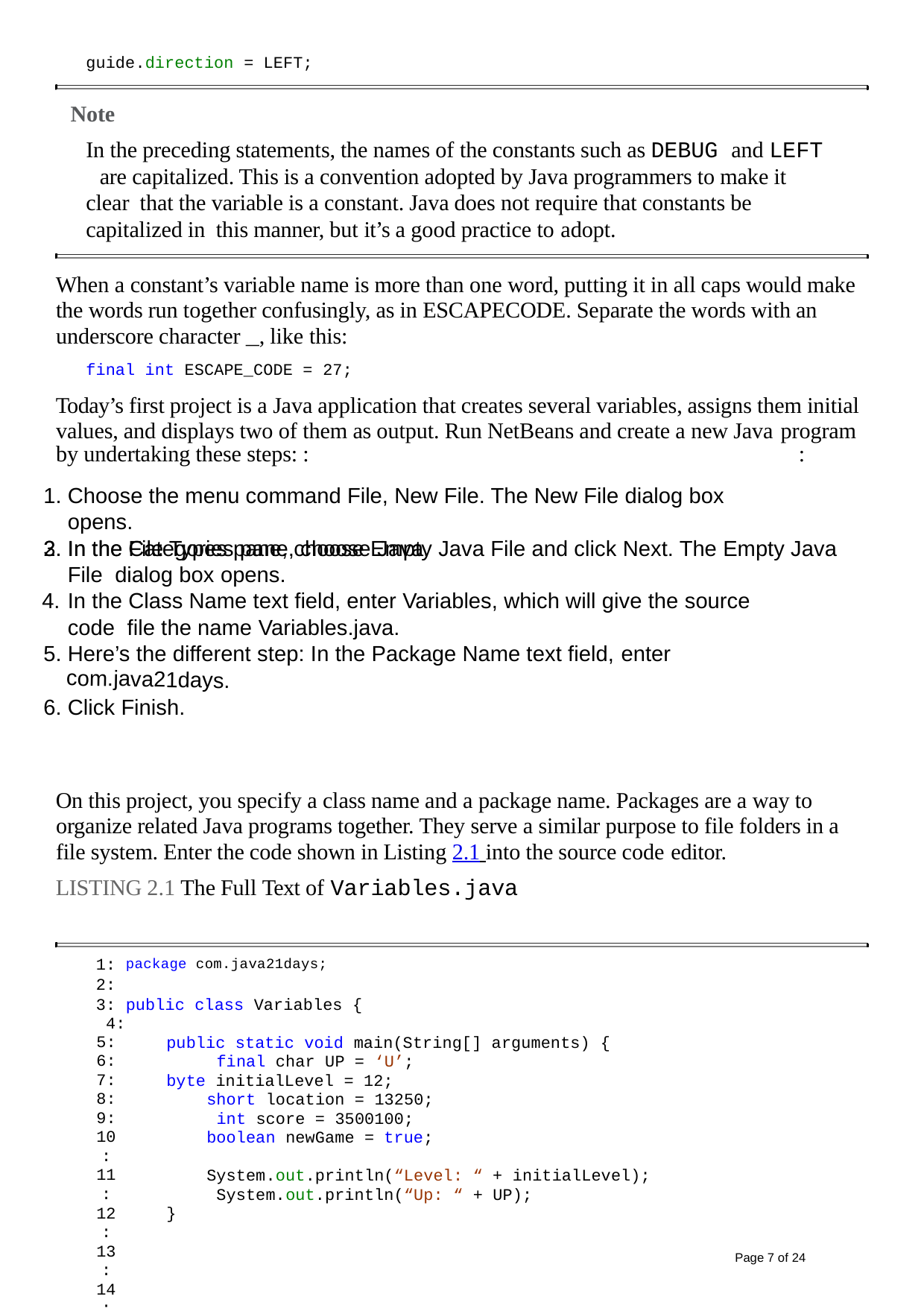

guide.direction = LEFT;

Note
In the preceding statements, the names of the constants such as DEBUG and LEFT  are capitalized. This is a convention adopted by Java programmers to make it clear  that the variable is a constant. Java does not require that constants be capitalized in  this manner, but it’s a good practice to adopt.

When a constant’s variable name is more than one word, putting it in all caps would make  the words run together confusingly, as in ESCAPECODE. Separate the words with an  underscore character _, like this:
final int ESCAPE_CODE = 27;
Today’s first project is a Java application that creates several variables, assigns them initial  values, and displays two of them as output. Run NetBeans and create a new Java program

by undertaking these steps: :
Choose the menu command File, New File. The New File dialog box opens.
In the Categories pane, choose Java.
:
In the File Types pane, choose Empty Java File and click Next. The Empty Java File  dialog box opens.
In the Class Name text field, enter Variables, which will give the source code  file the name Variables.java.
Here’s the different step: In the Package Name text field, enter

Click Finish.

On this project, you specify a class name and a package name. Packages are a way to  organize related Java programs together. They serve a similar purpose to file folders in a  file system. Enter the code shown in Listing 2.1 into the source code editor.
LISTING 2.1 The Full Text of Variables.java
com.java21days.

1: package com.java21days;
2:
3: public class Variables {  4:
5:
6:
7:
8:
9:
10:
11:
12:
13:
14:
15:
public static void main(String[] arguments) {  final char UP = ‘U’;
byte initialLevel = 12;  short location = 13250;  int score = 3500100;  boolean newGame = true;
System.out.println(“Level: “ + initialLevel);  System.out.println(“Up: “ + UP);
}
Page 7 of 24